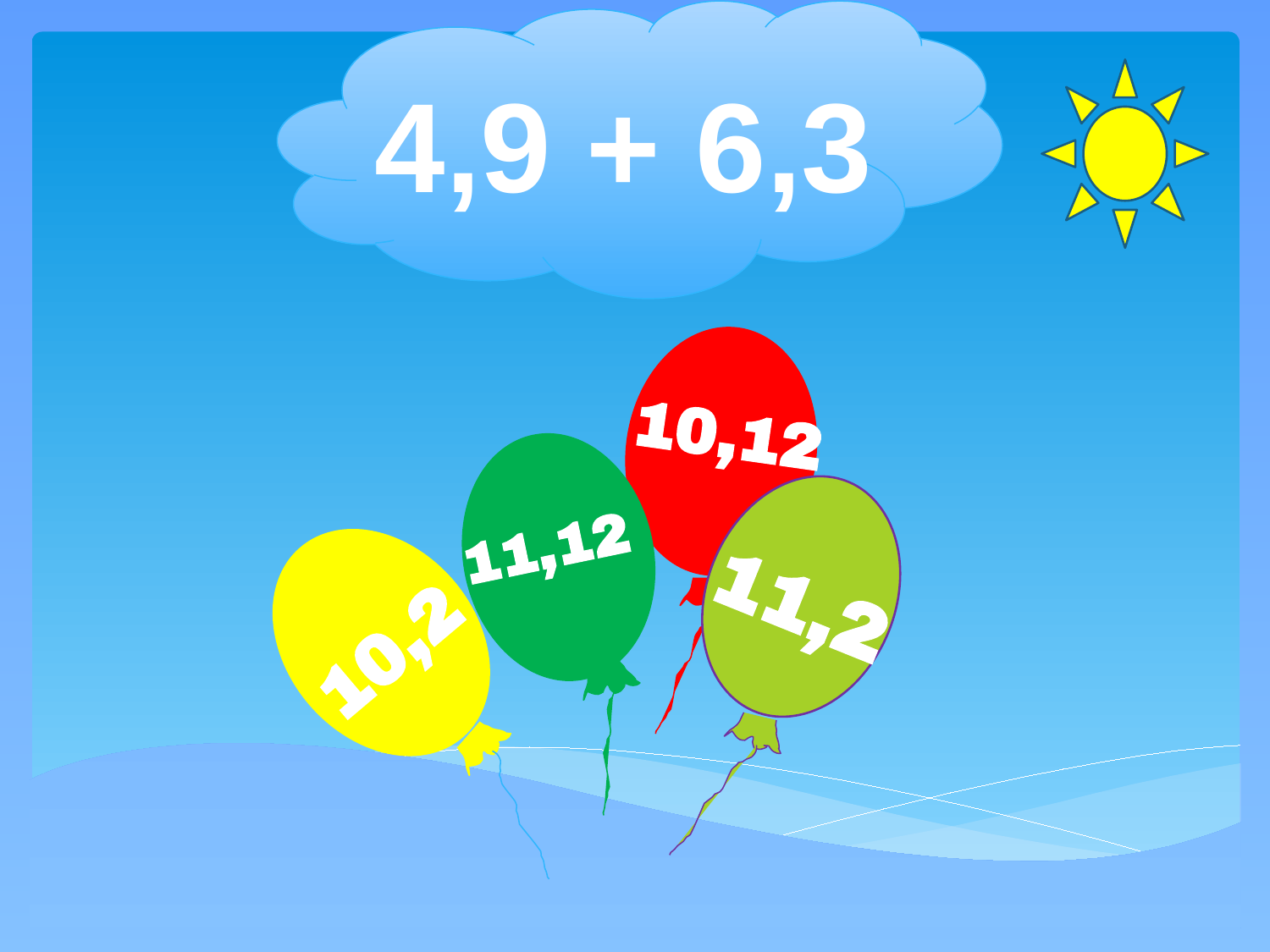

4,9 + 6,3

#

10,12

11,12

11,2

10,2